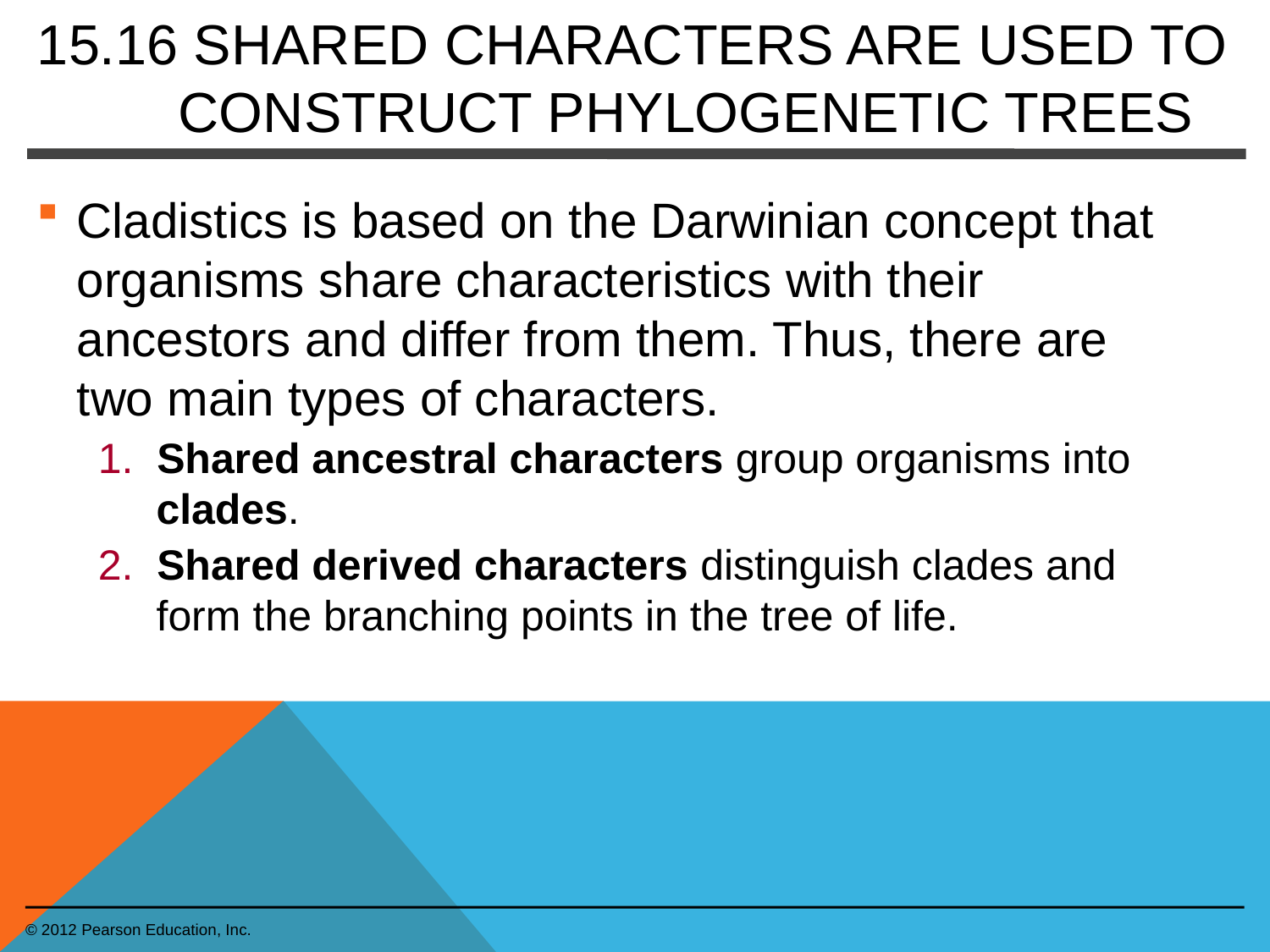

15.16 Shared characters are used to construct phylogenetic trees
0

Cladistics is based on the Darwinian concept that organisms share characteristics with their ancestors and differ from them. Thus, there are two main types of characters.
1.  Shared ancestral characters group organisms into clades.
2.  Shared derived characters distinguish clades and form the branching points in the tree of life.

© 2012 Pearson Education, Inc.